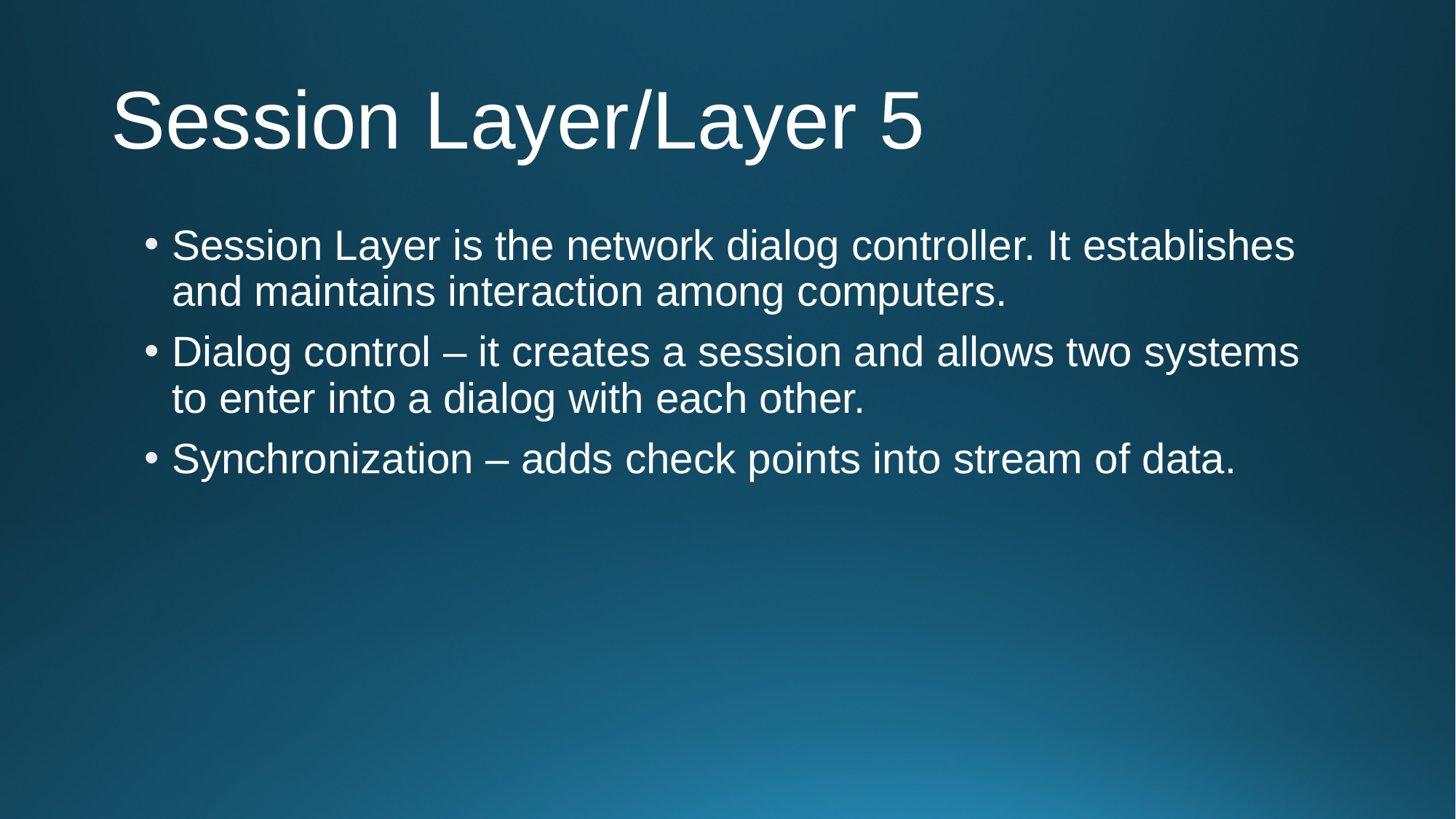

# Session Layer/Layer 5
Session Layer is the network dialog controller. It establishes and maintains interaction among computers.
Dialog control – it creates a session and allows two systems to enter into a dialog with each other.
Synchronization – adds check points into stream of data.